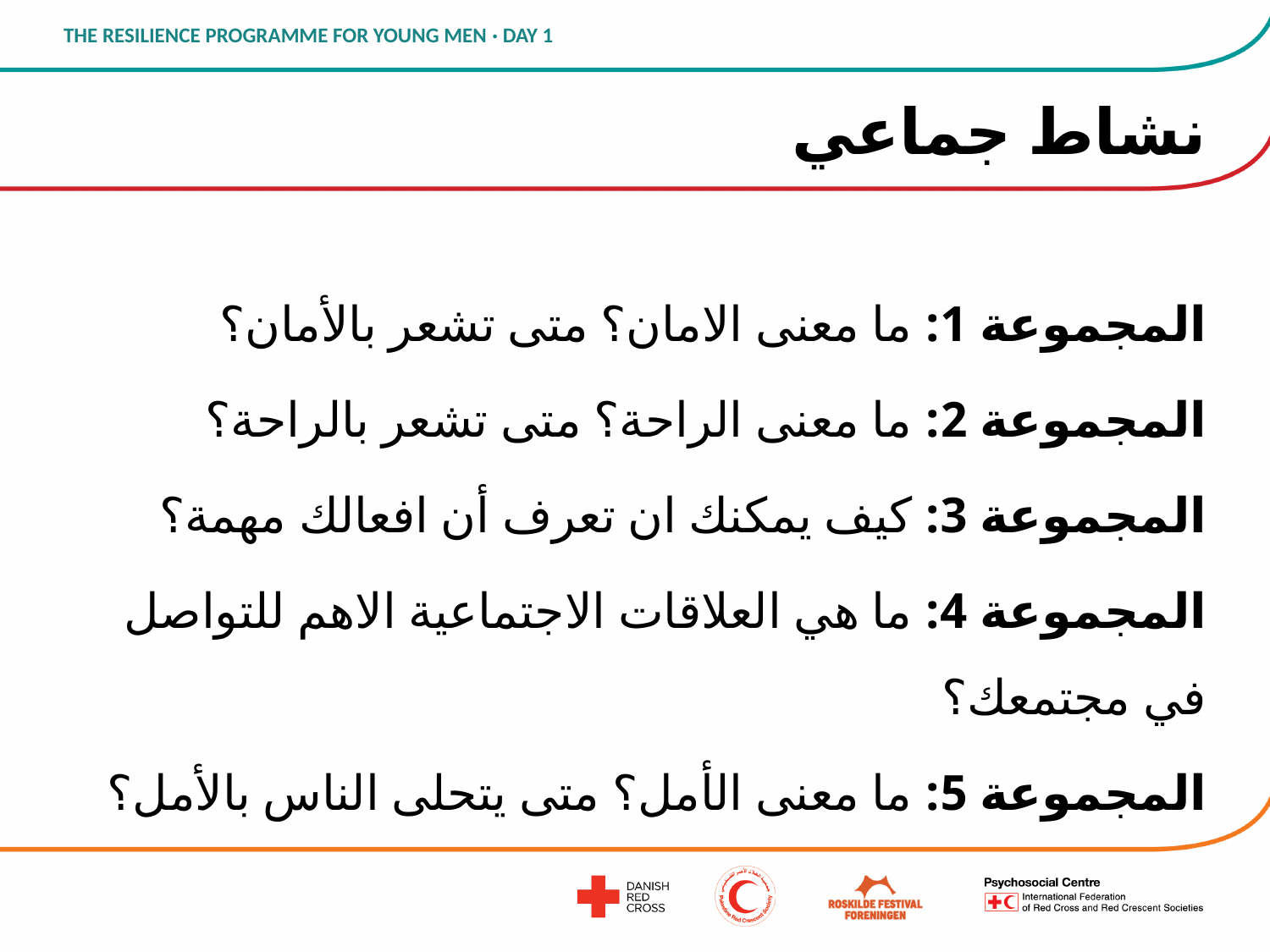

# نشاط جماعي
المجموعة 1: ما معنى الامان؟ متى تشعر بالأمان؟
المجموعة 2: ما معنى الراحة؟ متى تشعر بالراحة؟
المجموعة 3: كيف يمكنك ان تعرف أن افعالك مهمة؟
المجموعة 4: ما هي العلاقات الاجتماعية الاهم للتواصل في مجتمعك؟
المجموعة 5: ما معنى الأمل؟ متى يتحلى الناس بالأمل؟